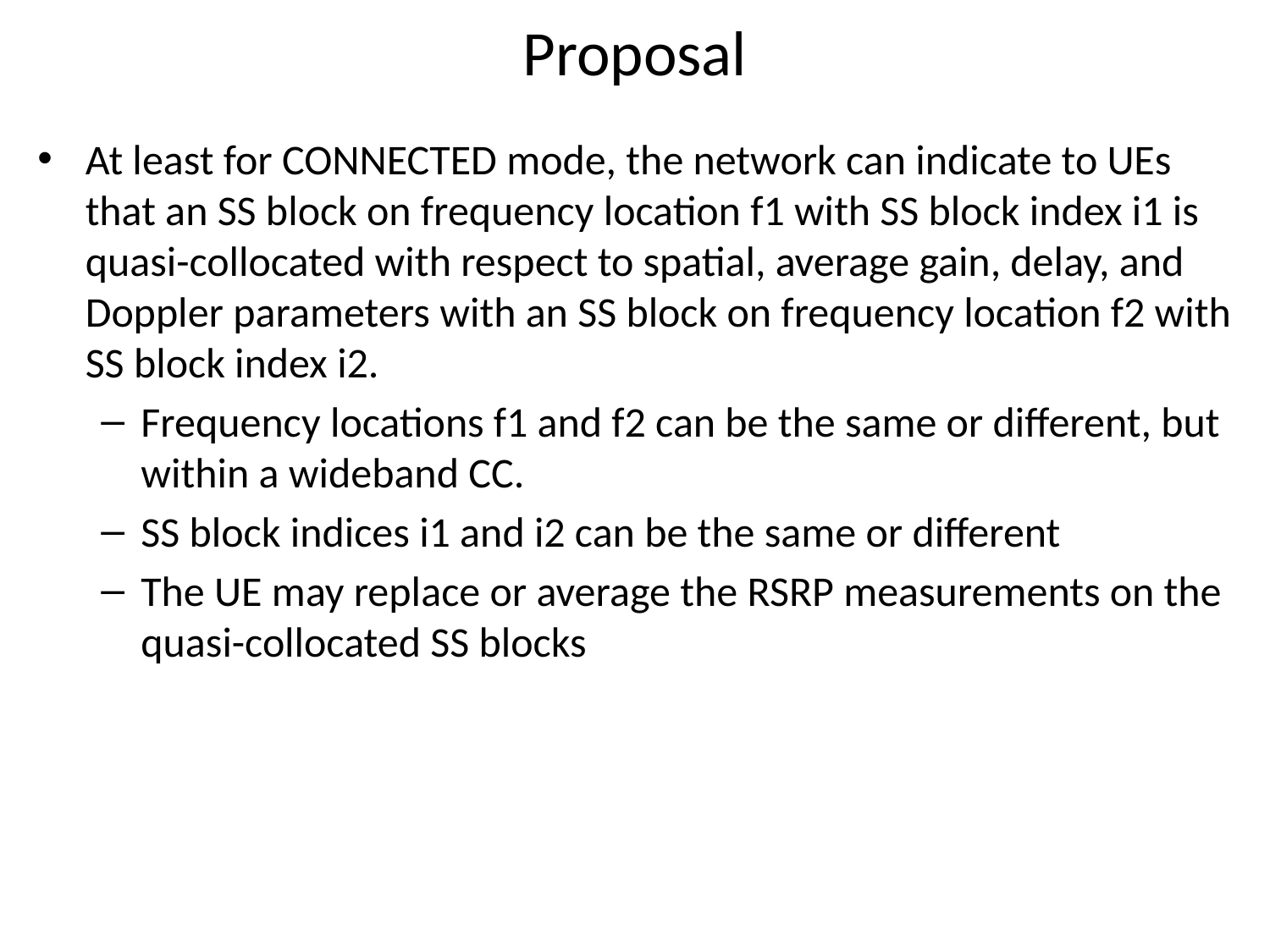

# Proposal
At least for CONNECTED mode, the network can indicate to UEs that an SS block on frequency location f1 with SS block index i1 is quasi-collocated with respect to spatial, average gain, delay, and Doppler parameters with an SS block on frequency location f2 with SS block index i2.
Frequency locations f1 and f2 can be the same or different, but within a wideband CC.
SS block indices i1 and i2 can be the same or different
The UE may replace or average the RSRP measurements on the quasi-collocated SS blocks